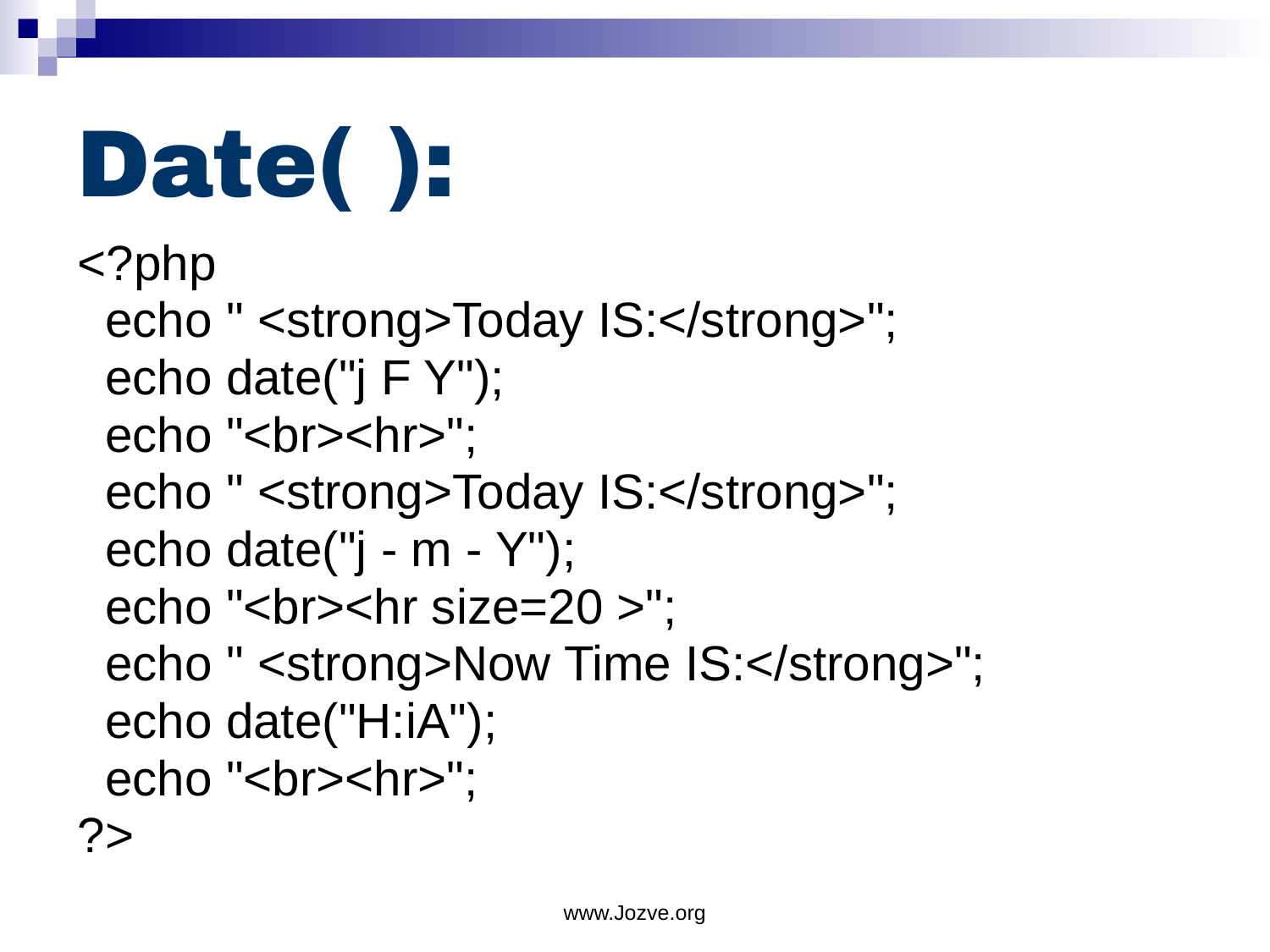

# Date( ):
<?php
  echo " <strong>Today IS:</strong>";
  echo date("j F Y");
  echo "<br><hr>";
  echo " <strong>Today IS:</strong>";
  echo date("j - m - Y");
  echo "<br><hr size=20 >";
  echo " <strong>Now Time IS:</strong>";
  echo date("H:iA");
  echo "<br><hr>";
?>

www.Jozve.org